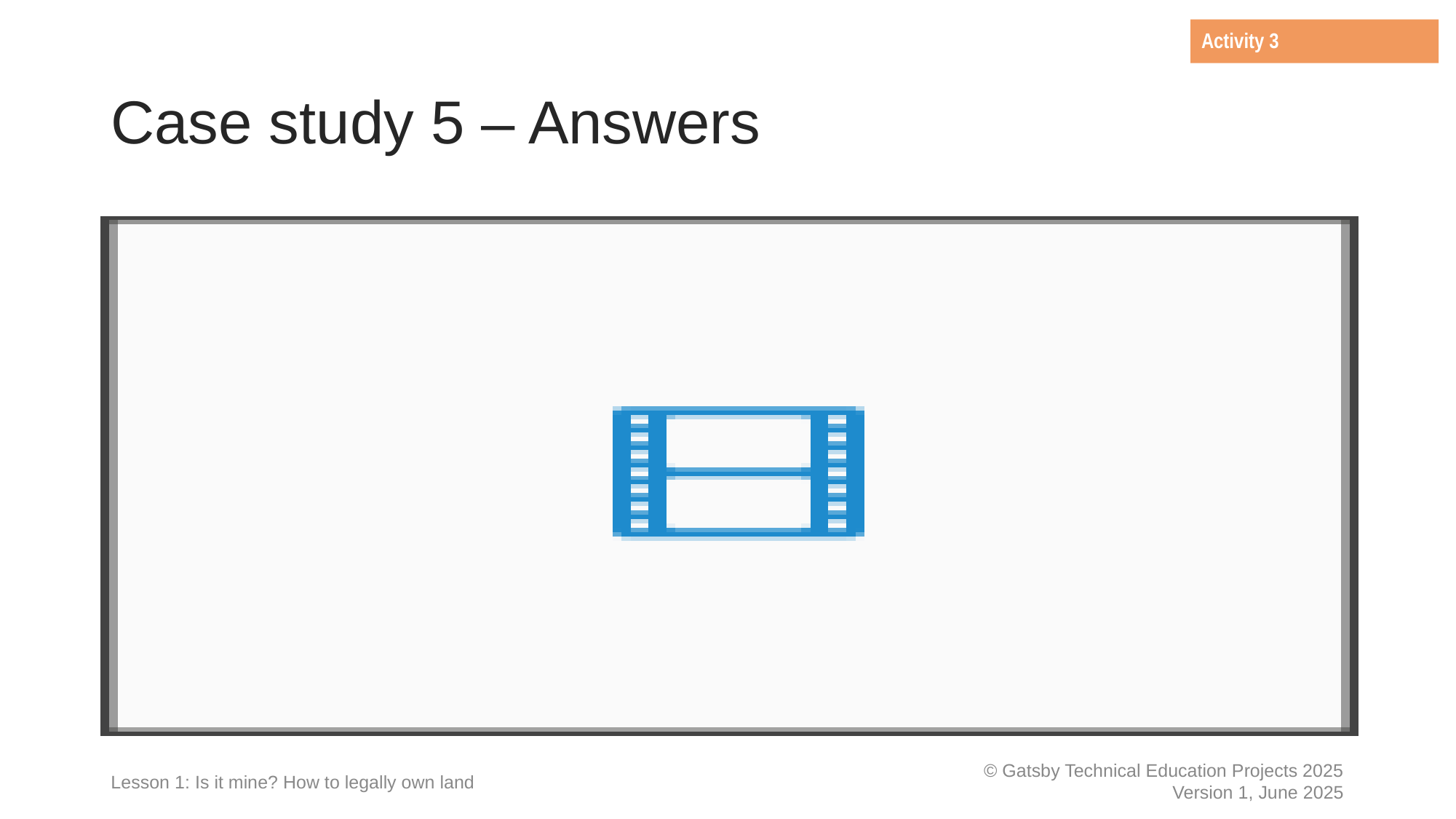

Activity 3
# Case study 5 – Answers
Section 123 of the Local Government Act 1972: This section requires the council to dispose of land in a manner that achieves the best price reasonably obtainable. However, the council must also consider the public interest and any objections raised by the community.
Public consultation: The council must advertise the intended disposal in a local newspaper for two consecutive weeks and consider any objections before making a final decision. The council must demonstrate that it has genuinely considered all objections with an open mind.

Lesson 1: Is it mine? How to legally own land